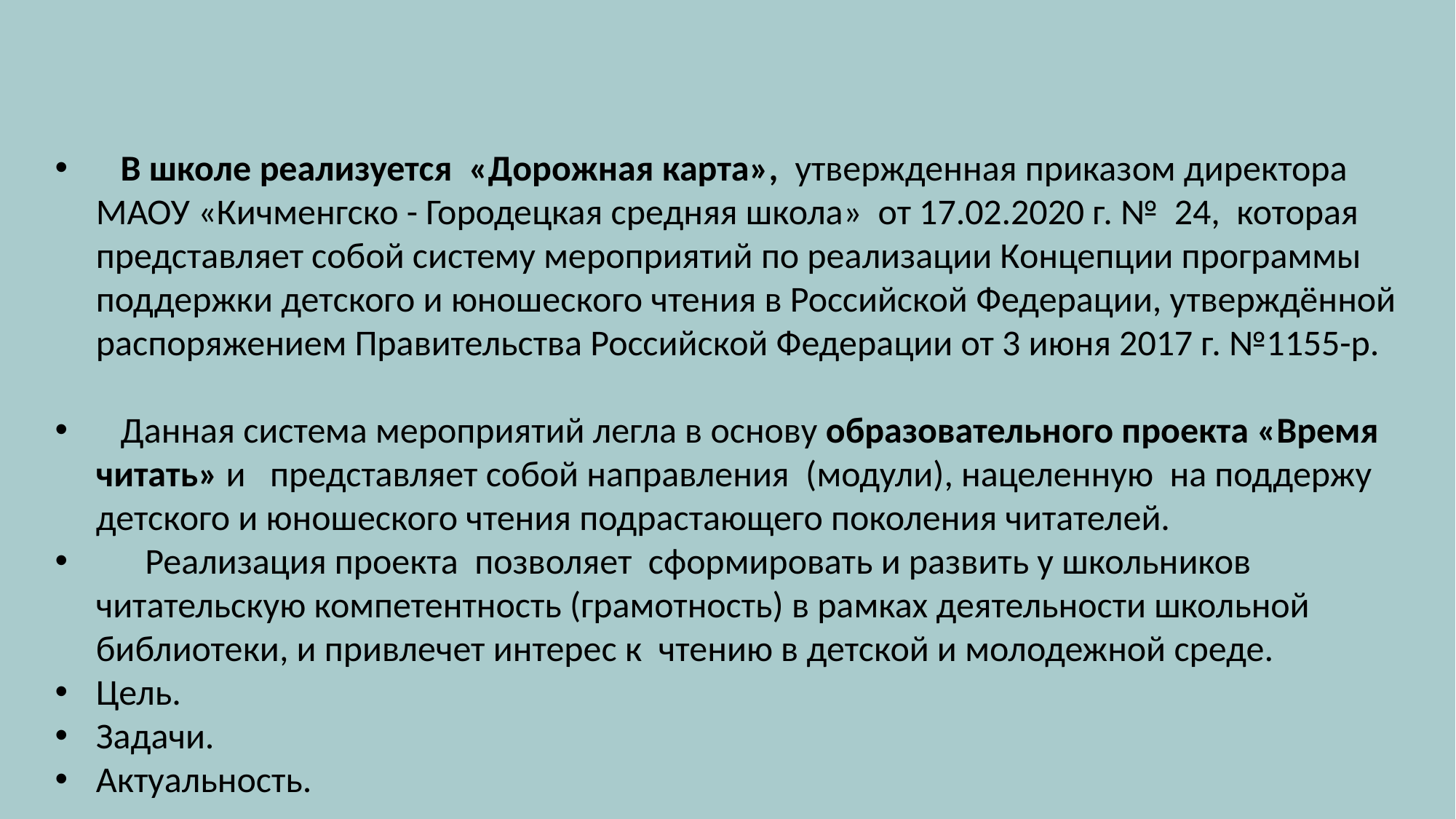

В школе реализуется  «Дорожная карта»,  утвержденная приказом директора МАОУ «Кичменгско - Городецкая средняя школа»  от 17.02.2020 г. №  24,  которая представляет собой систему мероприятий по реализации Концепции программы поддержки детского и юношеского чтения в Российской Федерации, утверждённой распоряжением Правительства Российской Федерации от 3 июня 2017 г. №1155-р.
   Данная система мероприятий легла в основу образовательного проекта «Время читать» и   представляет собой направления  (модули), нацеленную  на поддержу детского и юношеского чтения подрастающего поколения читателей.
      Реализация проекта  позволяет  сформировать и развить у школьников читательскую компетентность (грамотность) в рамках деятельности школьной библиотеки, и привлечет интерес к  чтению в детской и молодежной среде.
Цель.
Задачи.
Актуальность.